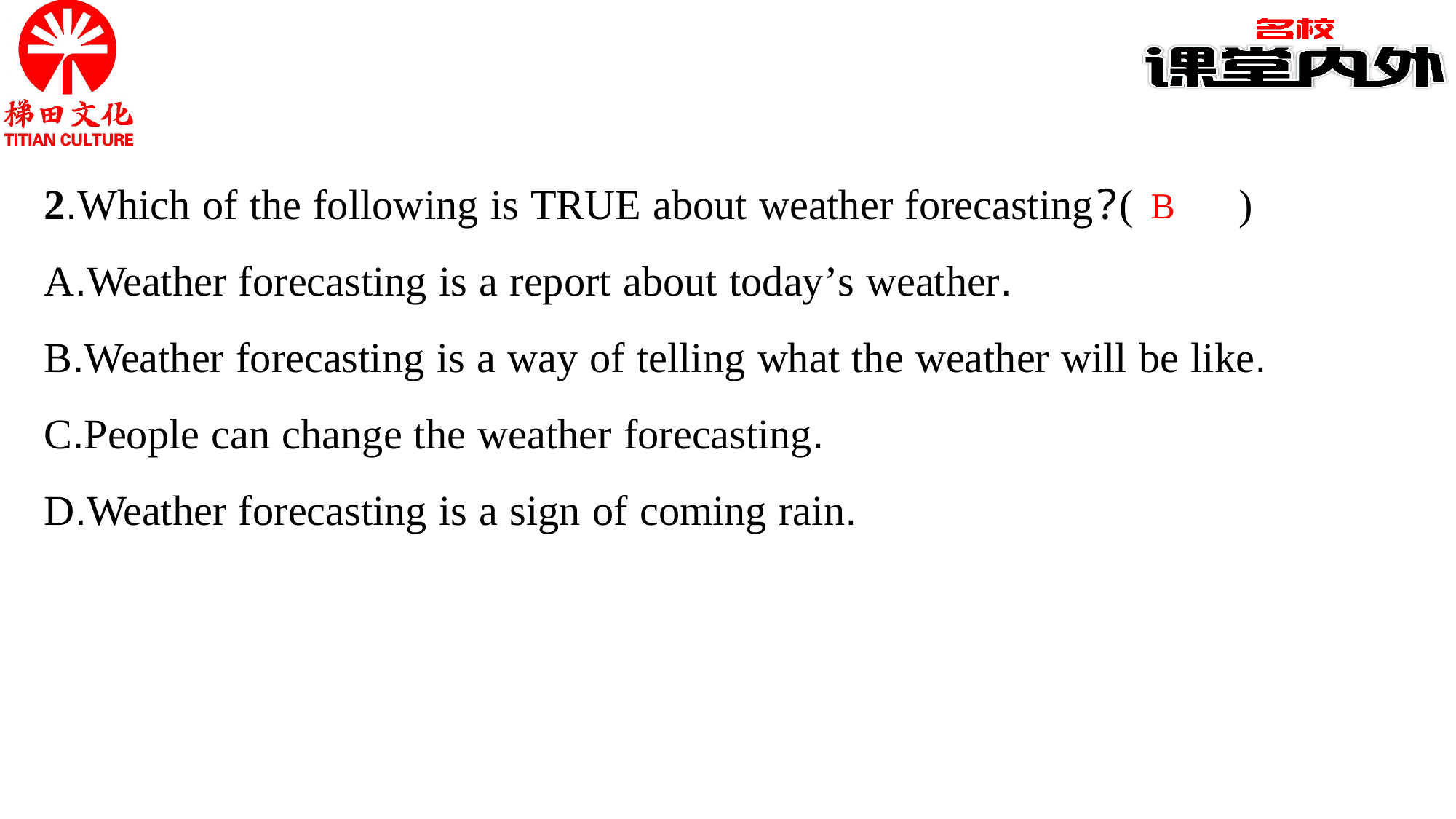

2.Which of the following is TRUE about weather forecasting?(　　)
A.Weather forecasting is a report about today’s weather.
B.Weather forecasting is a way of telling what the weather will be like.
C.People can change the weather forecasting.
D.Weather forecasting is a sign of coming rain.
B